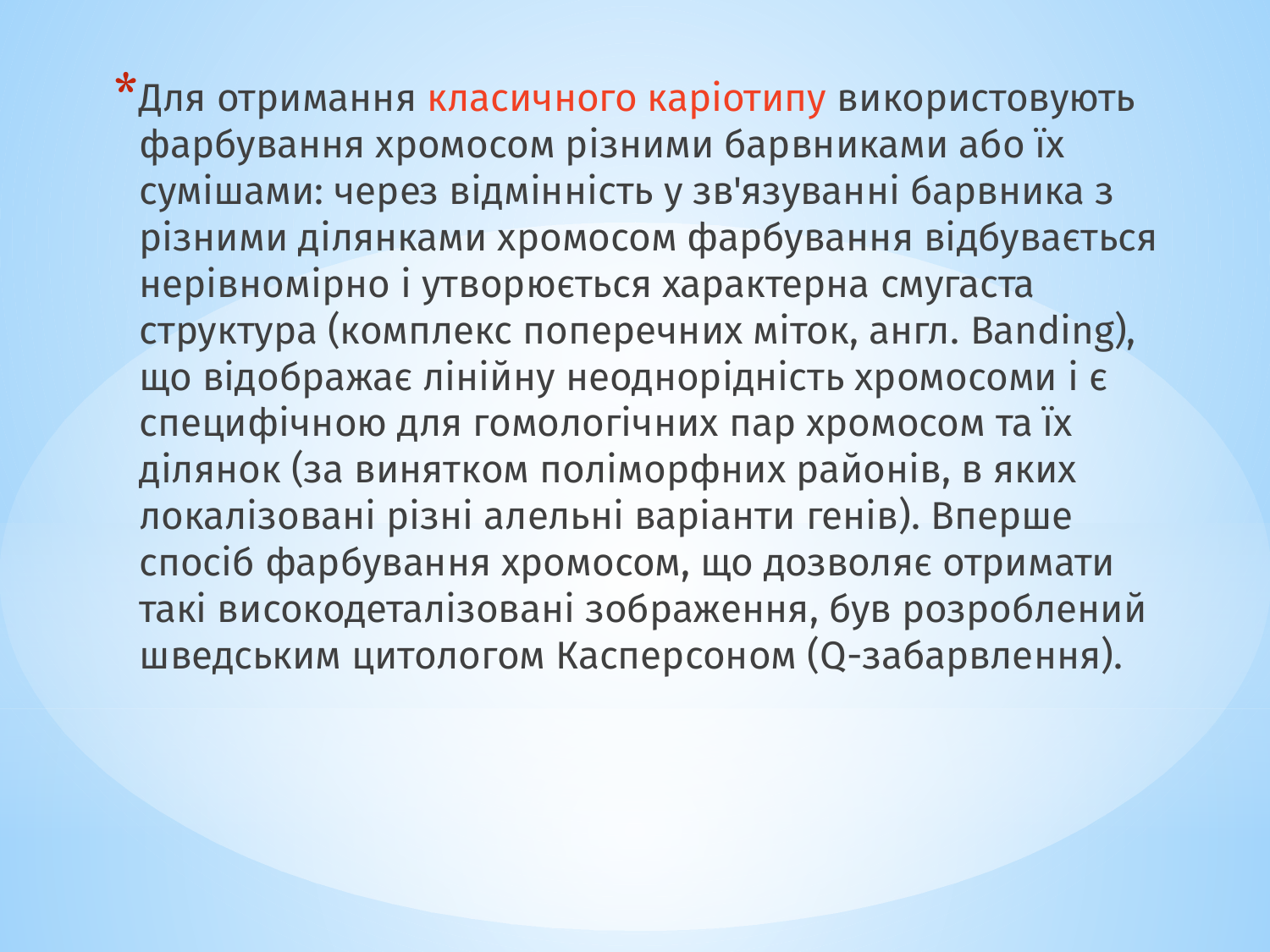

Для отримання класичного каріотипу використовують фарбування хромосом різними барвниками або їх сумішами: через відмінність у зв'язуванні барвника з різними ділянками хромосом фарбування відбувається нерівномірно і утворюється характерна смугаста структура (комплекс поперечних міток, англ. Banding), що відображає лінійну неоднорідність хромосоми і є специфічною для гомологічних пар хромосом та їх ділянок (за винятком поліморфних районів, в яких локалізовані різні алельні варіанти генів). Вперше спосіб фарбування хромосом, що дозволяє отримати такі високодеталізовані зображення, був розроблений шведським цитологом Касперсоном (Q-забарвлення).